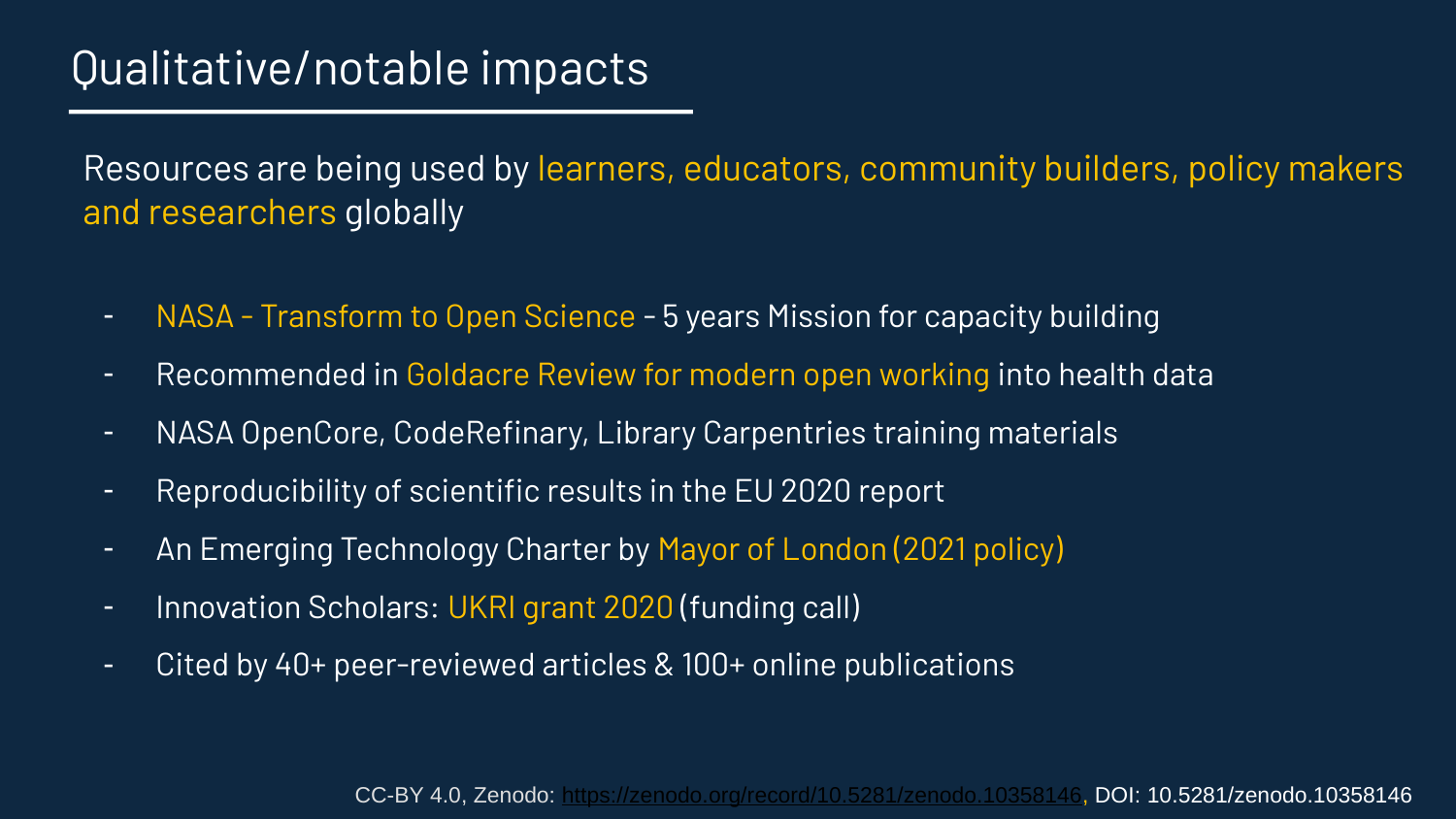

Qualitative/notable impacts
Resources are being used by learners, educators, community builders, policy makers and researchers globally
NASA - Transform to Open Science - 5 years Mission for capacity building
Recommended in Goldacre Review for modern open working into health data
NASA OpenCore, CodeRefinary, Library Carpentries training materials
Reproducibility of scientific results in the EU 2020 report
An Emerging Technology Charter by Mayor of London (2021 policy)
Innovation Scholars: UKRI grant 2020 (funding call)
Cited by 40+ peer-reviewed articles & 100+ online publications

# CC-BY 4.0, Zenodo: https://zenodo.org/record/10.5281/zenodo.10358146, DOI: 10.5281/zenodo.10358146